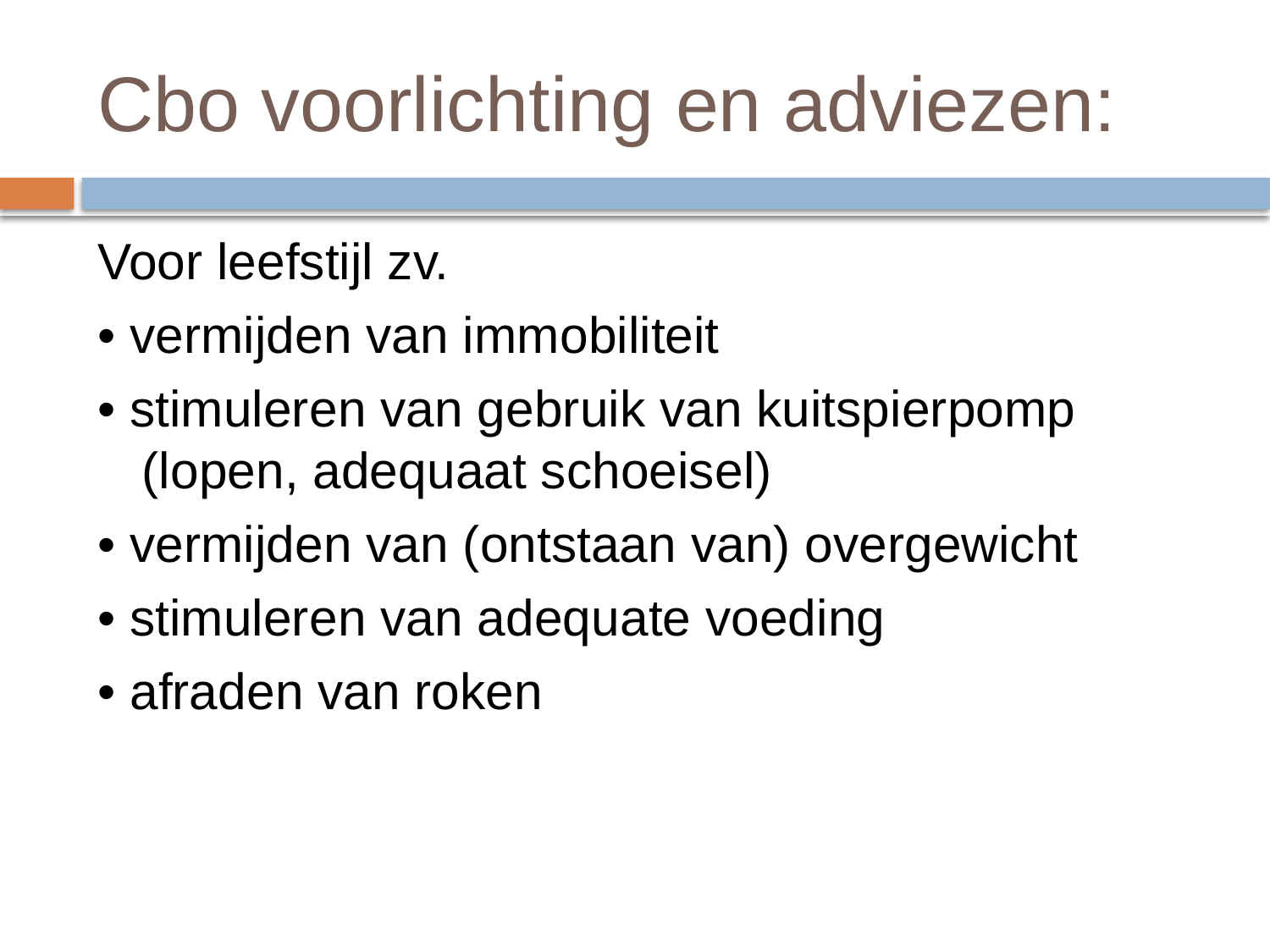

# Cbo voorlichting en adviezen:
Voor leefstijl zv.
• vermijden van immobiliteit
• stimuleren van gebruik van kuitspierpomp
(lopen, adequaat schoeisel)
• vermijden van (ontstaan van) overgewicht
• stimuleren van adequate voeding
• afraden van roken